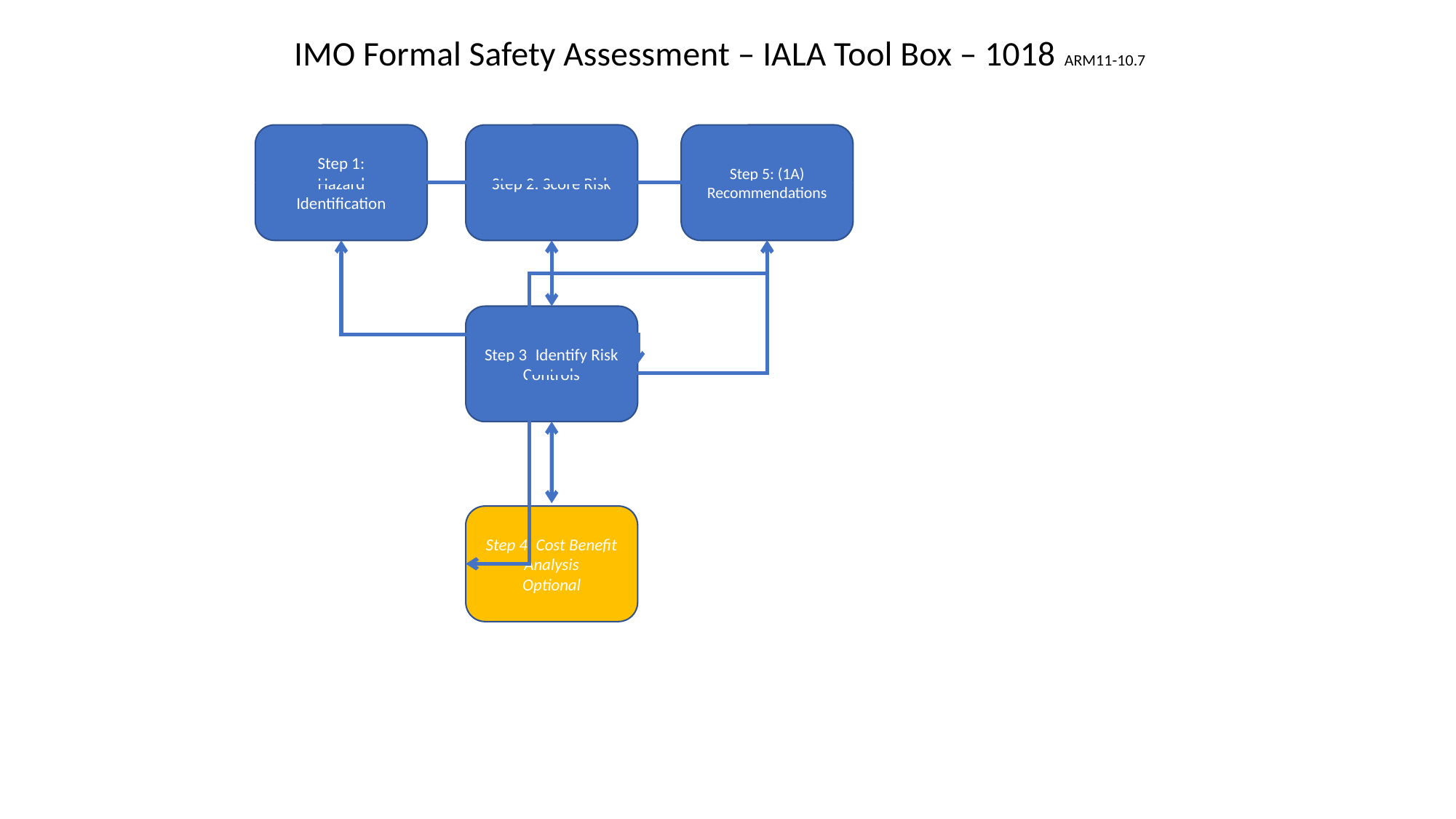

IMO Formal Safety Assessment – IALA Tool Box – 1018 ARM11-10.7
Step 1:
Hazard Identification
Step 2: Score Risk
Step 5: (1A)
Recommendations
Step 3: Identify Risk Controls
Step 4: Cost Benefit Analysis
Optional